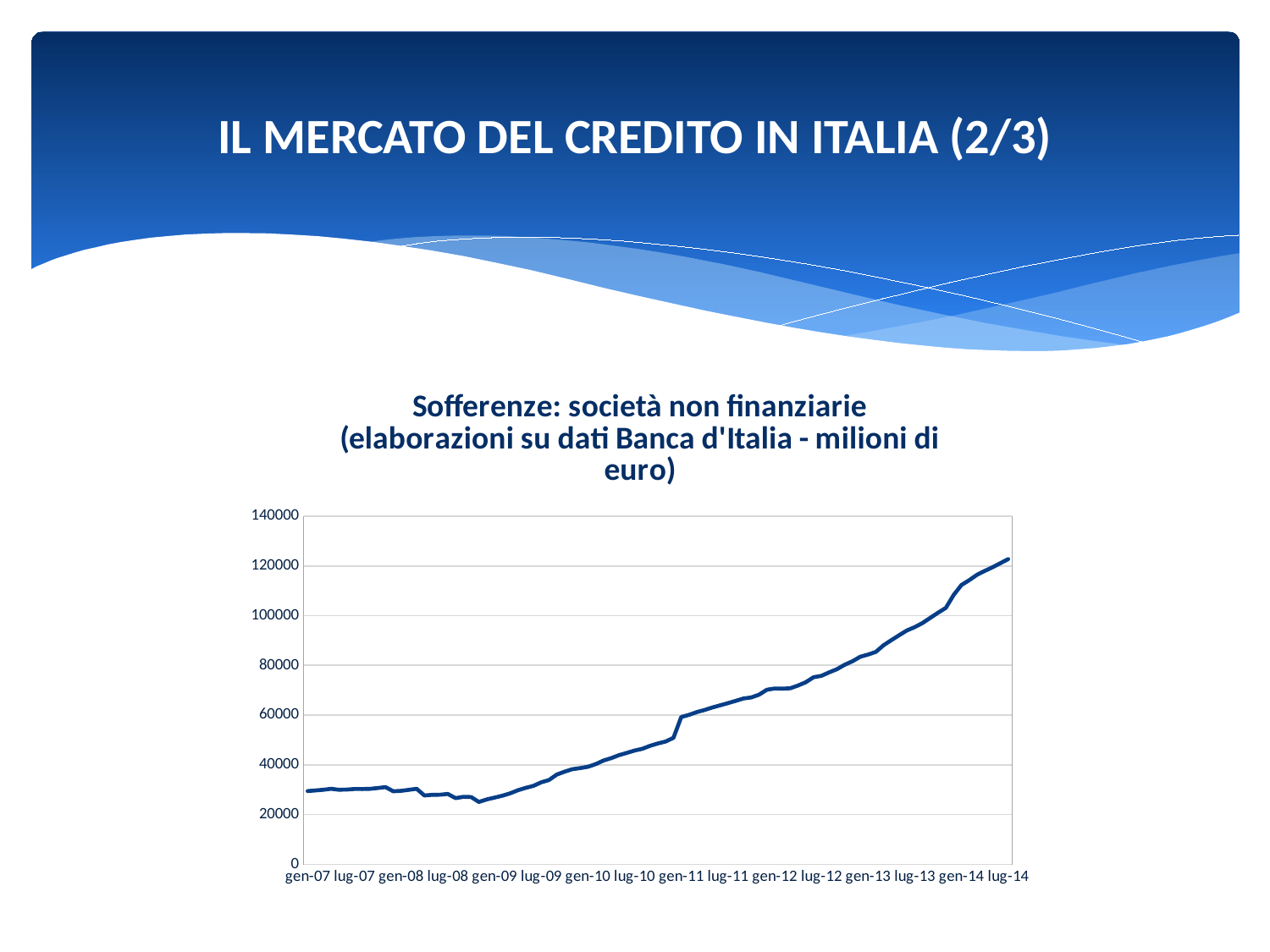

# IL MERCATO DEL CREDITO IN ITALIA (2/3)

### Chart: Sofferenze: società non finanziarie
(elaborazioni su dati Banca d'Italia - milioni di euro)

| Category |  |
|---|---|
| 41851 | 122763.69 |
| 41820 | 121114.36 |
| 41790 | 119479.09 |
| 41759 | 118024.73 |
| 41729 | 116439.04 |
| 41698 | 114282.95 |
| 41670 | 112349.45 |
| 41639 | 108335.15000000001 |
| 41608 | 103131.27 |
| 41578 | 101212.48 |
| 41547 | 99132.63 |
| 41517 | 97041.59 |
| 41486 | 95401.51 |
| 41455 | 94079.25 |
| 41425 | 92127.5 |
| 41394 | 90147.89 |
| 41364 | 88096.40999999999 |
| 41333 | 85415.39 |
| 41305 | 84337.7 |
| 41274 | 83454.86 |
| 41243 | 81641.86 |
| 41213 | 80241.98999999999 |
| 41182 | 78458.73 |
| 41152 | 77165.70999999999 |
| 41121 | 75781.18000000001 |
| 41090 | 75226.75 |
| 41060 | 73215.66 |
| 41029 | 71888.08 |
| 40999 | 70767.70999999999 |
| 40968 | 70628.40999999999 |
| 40939 | 70685.34 |
| 40908 | 70193.45999999999 |
| 40877 | 68191.01 |
| 40847 | 67095.17000000001 |
| 40816 | 66667.53 |
| 40786 | 65713.07 |
| 40755 | 64803.97 |
| 40724 | 63916.08 |
| 40694 | 63056.58 |
| 40663 | 62055.840000000004 |
| 40633 | 61210.380000000005 |
| 40602 | 60087.24 |
| 40574 | 59218.78 |
| 40543 | 50853.36 |
| 40512 | 49366.850000000006 |
| 40482 | 48589.380000000005 |
| 40451 | 47636.74 |
| 40421 | 46432.450000000004 |
| 40390 | 45721.11 |
| 40359 | 44777.840000000004 |
| 40329 | 43871.119999999995 |
| 40298 | 42665.83 |
| 40268 | 41711.77 |
| 40237 | 40264.159999999996 |
| 40209 | 39186.67 |
| 40178 | 38662.68 |
| 40147 | 38234.17 |
| 40117 | 37217.5 |
| 40086 | 36063.21 |
| 40056 | 33864.850000000006 |
| 40025 | 32936.1 |
| 39994 | 31508.799999999996 |
| 39964 | 30709.87 |
| 39933 | 29741.03 |
| 39903 | 28500.84 |
| 39872 | 27548.79 |
| 39844 | 26788.77 |
| 39813 | 26057.609999999997 |
| 39782 | 25040.69 |
| 39752 | 27030.57 |
| 39721 | 27102.809999999998 |
| 39691 | 26592.4 |
| 39660 | 28266.06 |
| 39629 | 27956.639999999992 |
| 39599 | 27914.21 |
| 39568 | 27650.54 |
| 39538 | 30351.77 |
| 39507 | 29915.599999999995 |
| 39478 | 29520.609999999997 |
| 39447 | 29349.22 |
| 39416 | 31026.420000000002 |
| 39386 | 30641.149999999998 |
| 39355 | 30318.89 |
| 39325 | 30237.809999999998 |
| 39294 | 30257.89 |
| 39263 | 30025.62 |
| 39233 | 29956.62 |
| 39202 | 30350.91 |
| 39172 | 29934.07 |
| 39141 | 29674.36 |
| 39113 | 29427.86 |